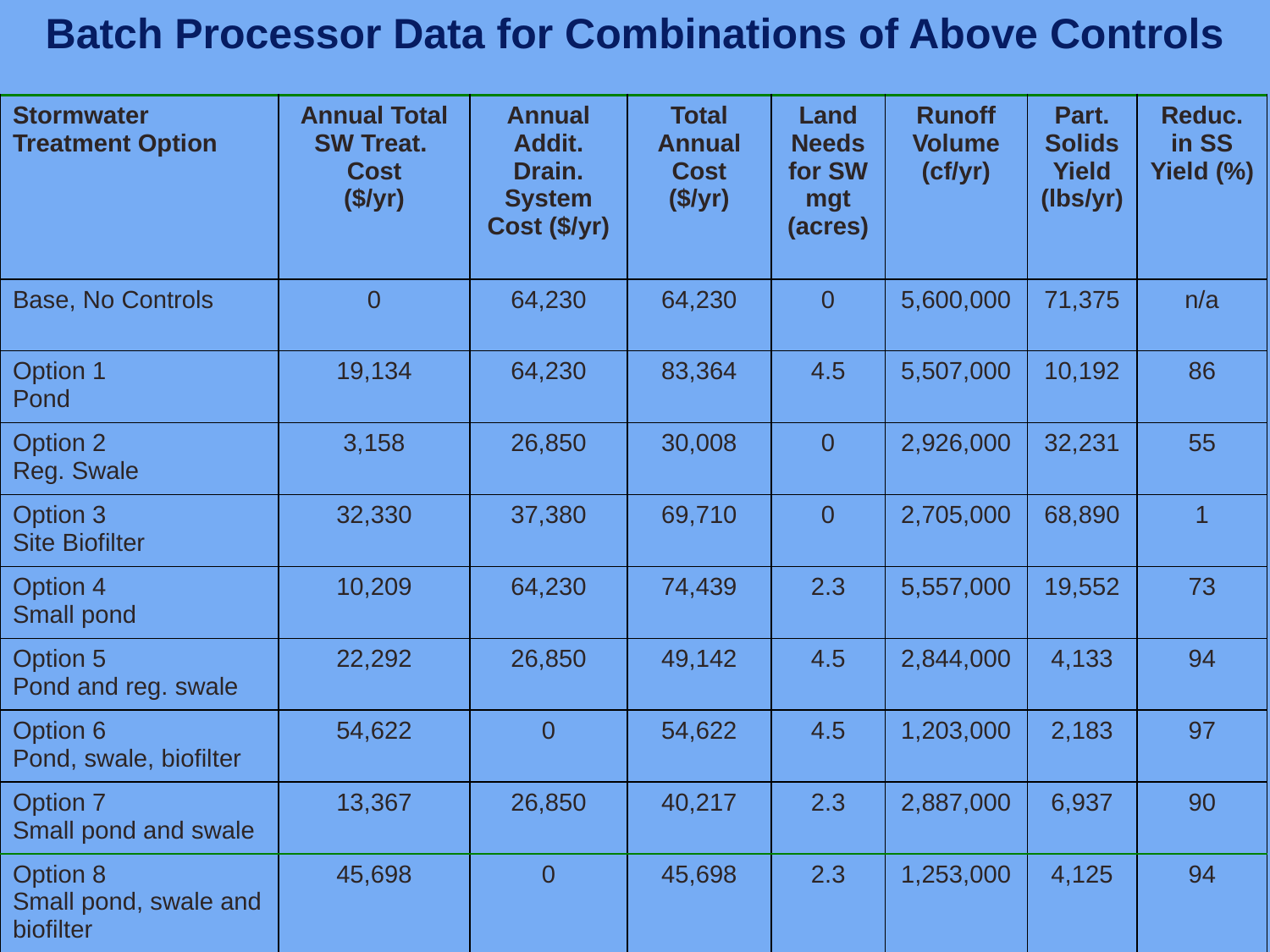

Batch Processor Data for Combinations of Above Controls
| Stormwater Treatment Option | Annual Total SW Treat. Cost ($/yr) | Annual Addit. Drain. System Cost ($/yr) | Total Annual Cost ($/yr) | Land Needs for SW mgt (acres) | Runoff Volume (cf/yr) | Part. Solids Yield (lbs/yr) | Reduc. in SS Yield (%) |
| --- | --- | --- | --- | --- | --- | --- | --- |
| Base, No Controls | 0 | 64,230 | 64,230 | 0 | 5,600,000 | 71,375 | n/a |
| Option 1 Pond | 19,134 | 64,230 | 83,364 | 4.5 | 5,507,000 | 10,192 | 86 |
| Option 2 Reg. Swale | 3,158 | 26,850 | 30,008 | 0 | 2,926,000 | 32,231 | 55 |
| Option 3 Site Biofilter | 32,330 | 37,380 | 69,710 | 0 | 2,705,000 | 68,890 | 1 |
| Option 4 Small pond | 10,209 | 64,230 | 74,439 | 2.3 | 5,557,000 | 19,552 | 73 |
| Option 5 Pond and reg. swale | 22,292 | 26,850 | 49,142 | 4.5 | 2,844,000 | 4,133 | 94 |
| Option 6 Pond, swale, biofilter | 54,622 | 0 | 54,622 | 4.5 | 1,203,000 | 2,183 | 97 |
| Option 7 Small pond and swale | 13,367 | 26,850 | 40,217 | 2.3 | 2,887,000 | 6,937 | 90 |
| Option 8 Small pond, swale and biofilter | 45,698 | 0 | 45,698 | 2.3 | 1,253,000 | 4,125 | 94 |